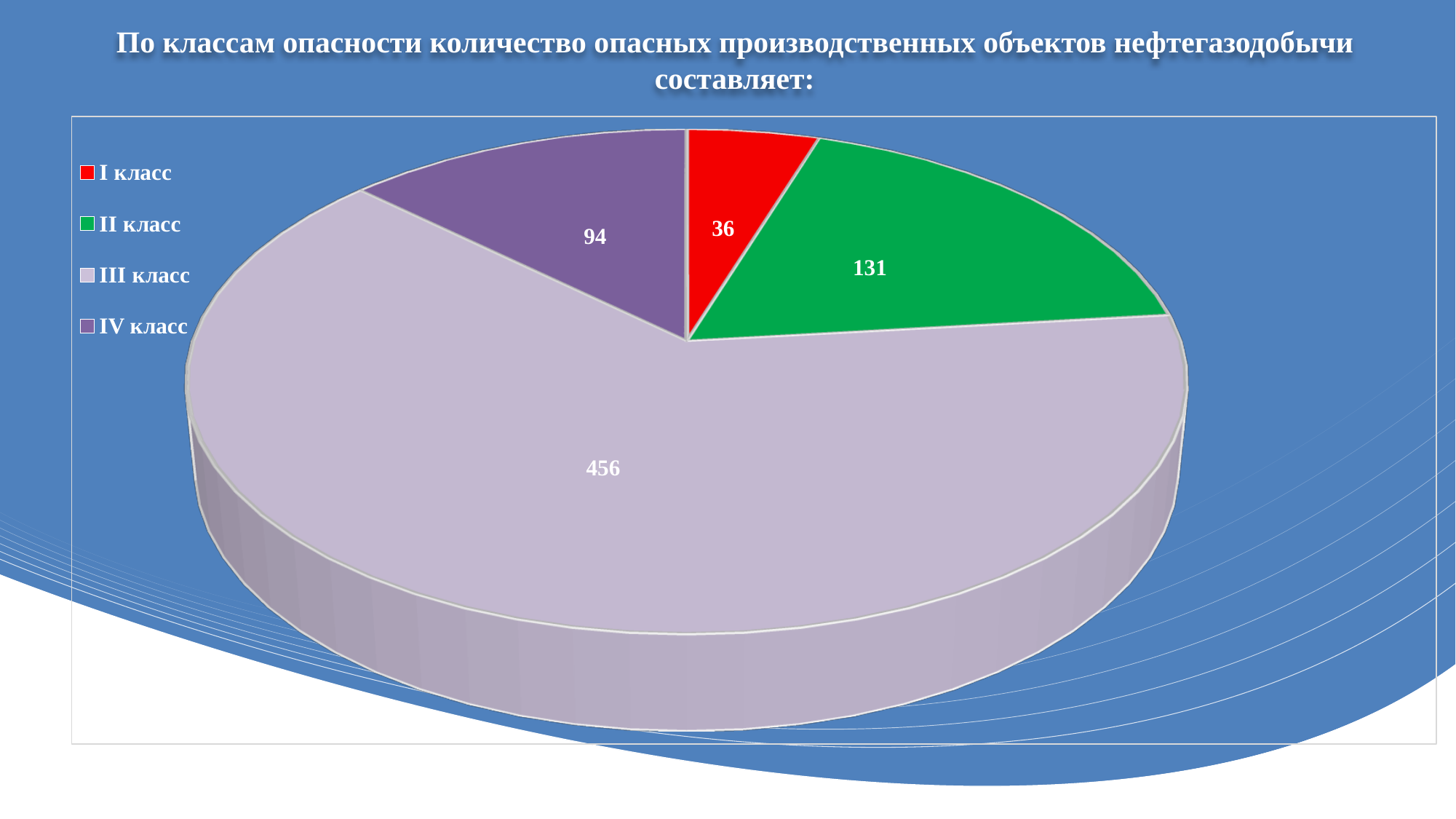

# По классам опасности количество опасных производственных объектов нефтегазодобычи составляет:

[unsupported chart]